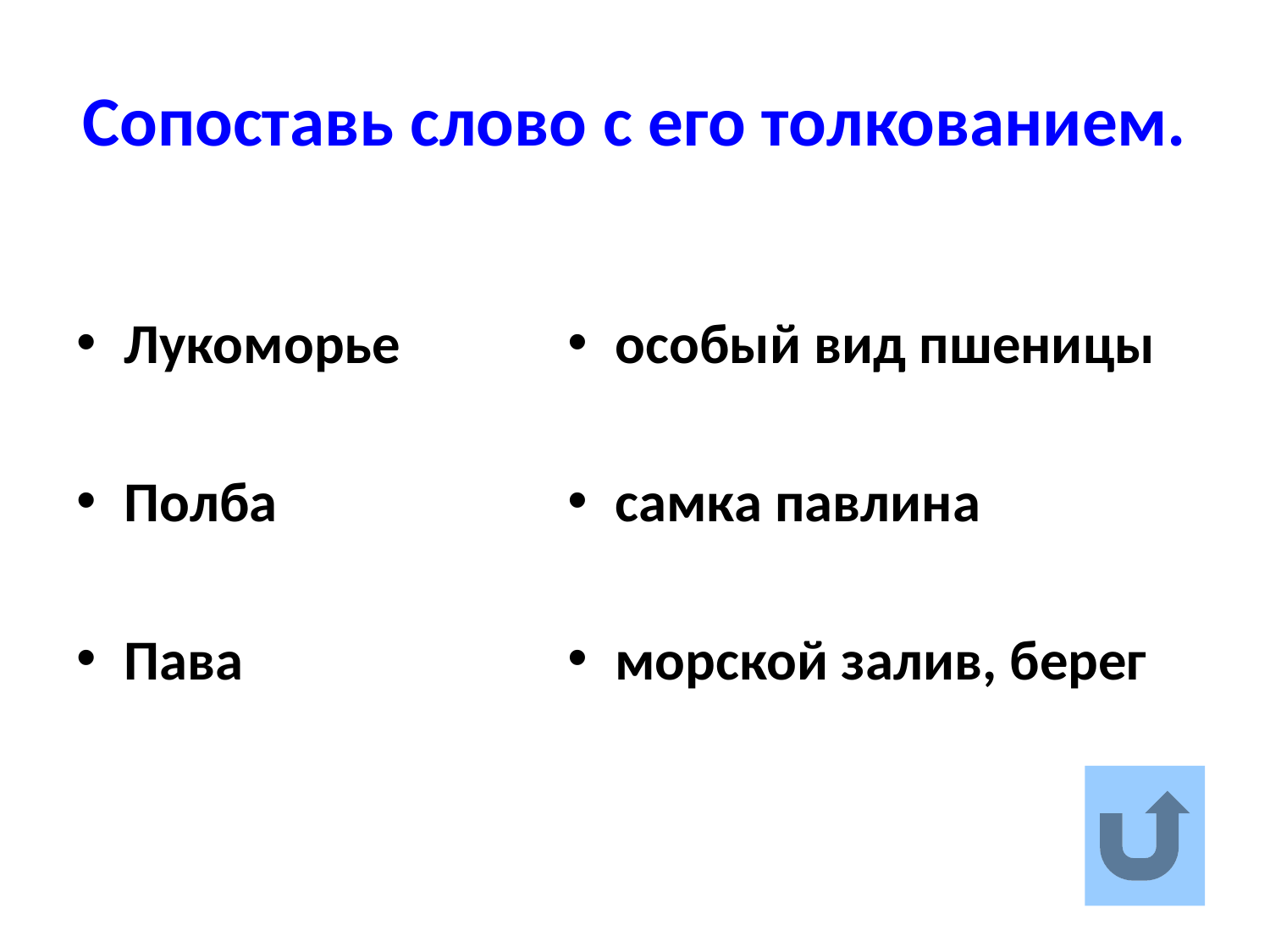

# Сопоставь слово с его толкованием.

Лукоморье

Полба

Пава

особый вид пшеницы

самка павлина

морской залив, берег